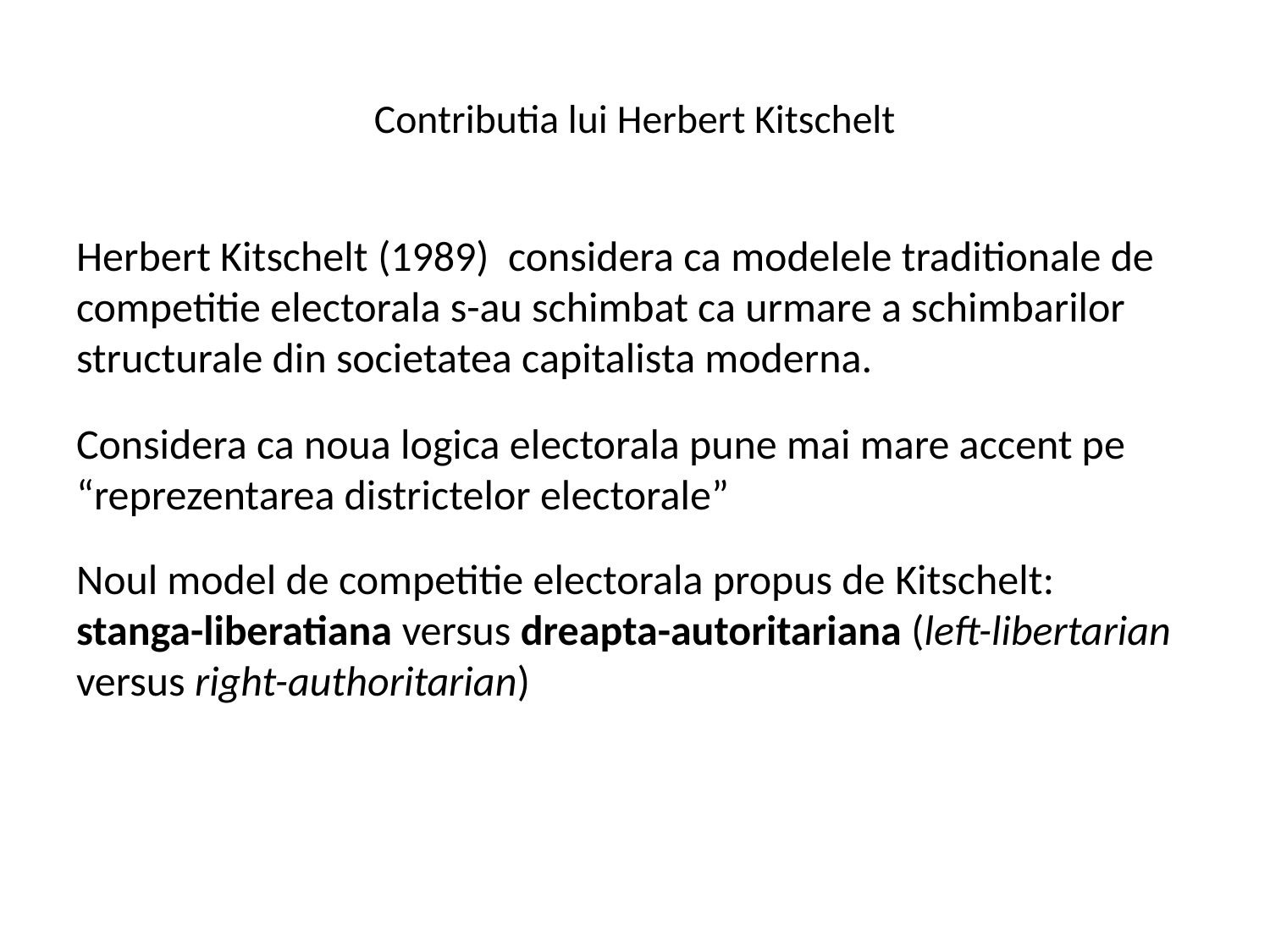

# Contributia lui Herbert Kitschelt
Herbert Kitschelt (1989)  considera ca modelele traditionale de competitie electorala s-au schimbat ca urmare a schimbarilor structurale din societatea capitalista moderna.

Considera ca noua logica electorala pune mai mare accent pe “reprezentarea districtelor electorale”

Noul model de competitie electorala propus de Kitschelt:  stanga-liberatiana versus dreapta-autoritariana (left-libertarian versus right-authoritarian)